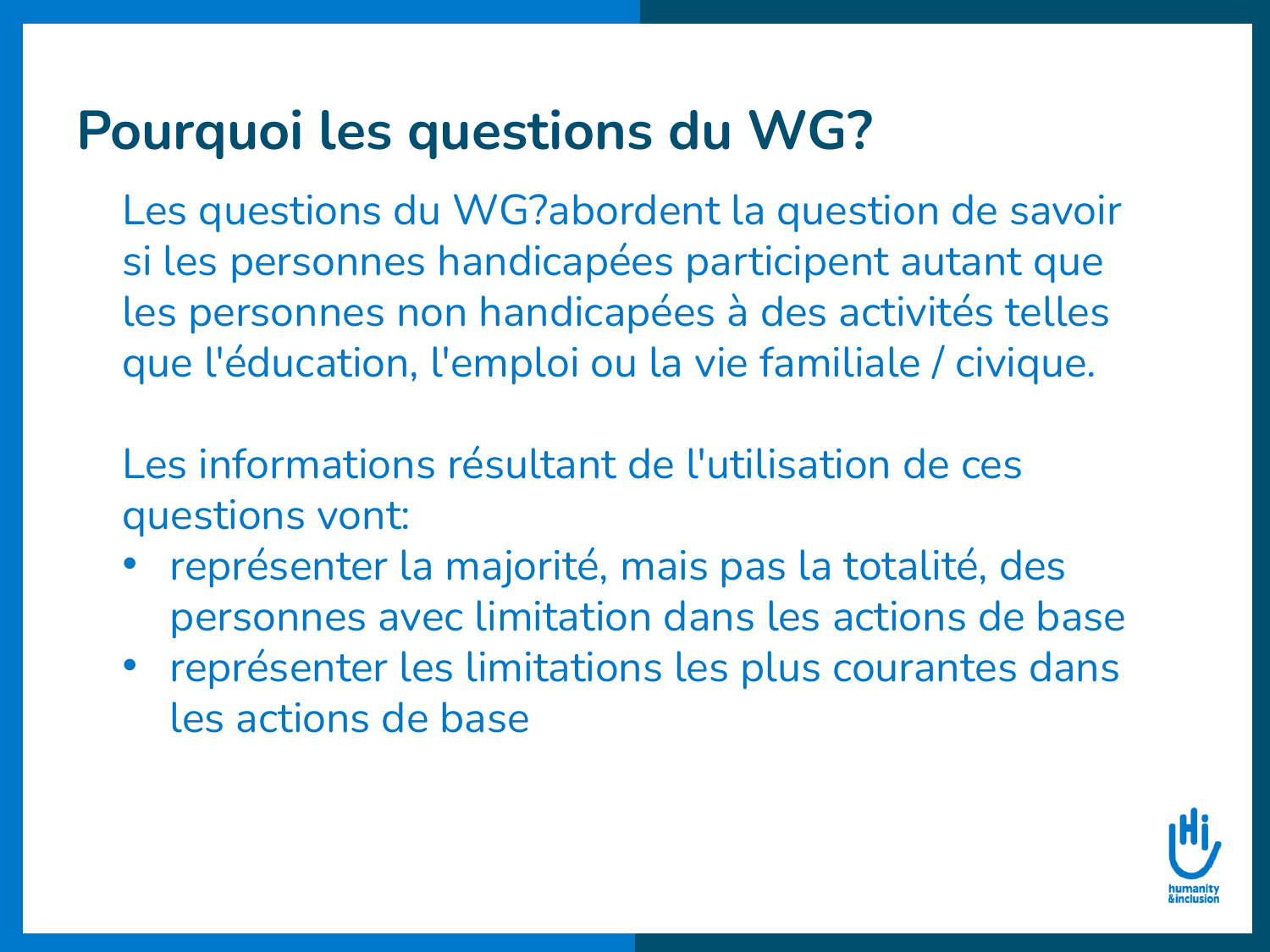

# Pourquoi les questions du WG?
Les questions du WG?abordent la question de savoir si les personnes handicapées participent autant que les personnes non handicapées à des activités telles que l'éducation, l'emploi ou la vie familiale / civique.

Les informations résultant de l'utilisation de ces questions vont:
représenter la majorité, mais pas la totalité, des personnes avec limitation dans les actions de base
représenter les limitations les plus courantes dans les actions de base